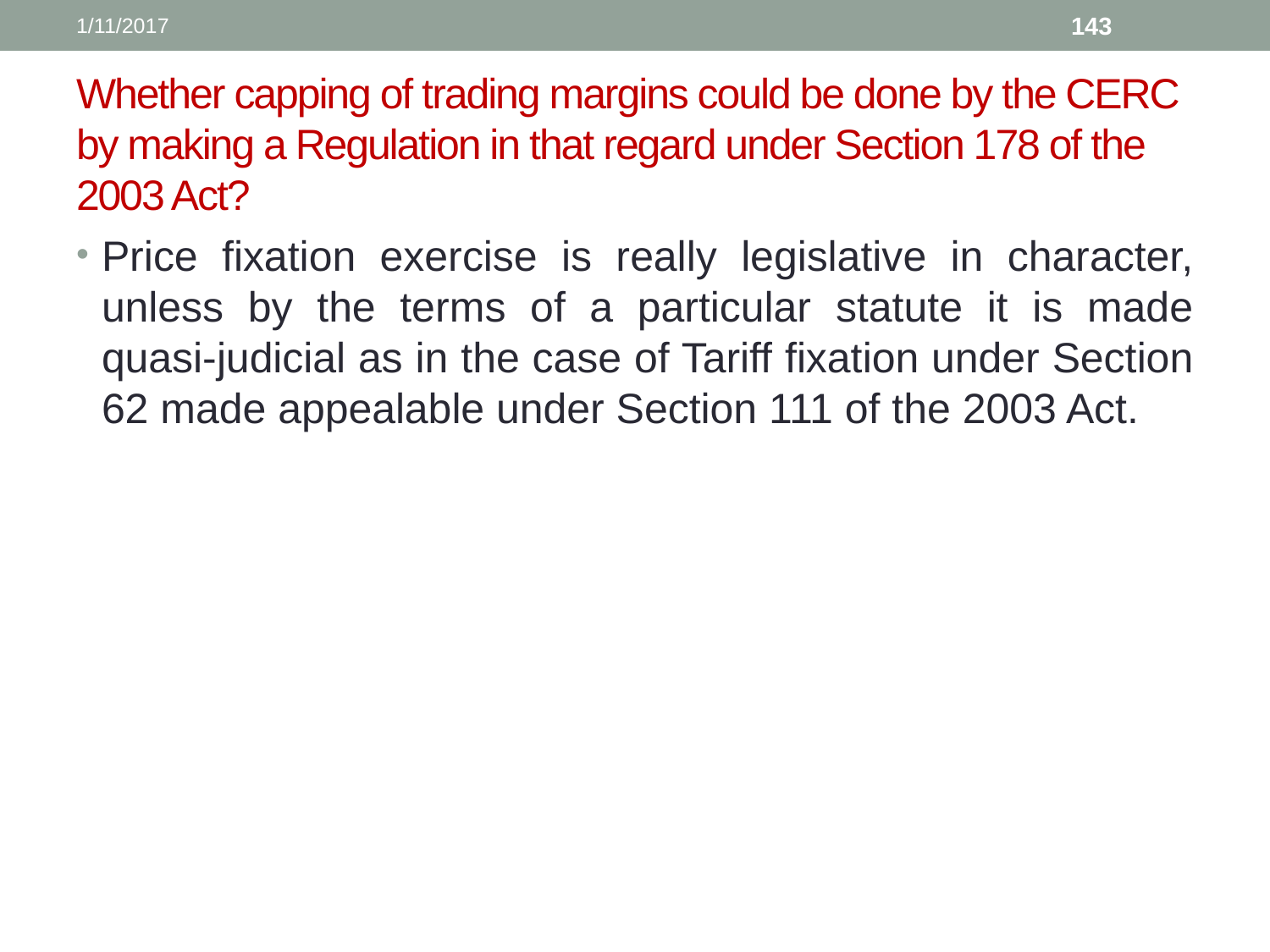

1/11/2017
143
# Whether capping of trading margins could be done by the CERC by making a Regulation in that regard under Section 178 of the 2003 Act?
Price fixation exercise is really legislative in character, unless by the terms of a particular statute it is made quasi-judicial as in the case of Tariff fixation under Section 62 made appealable under Section 111 of the 2003 Act.